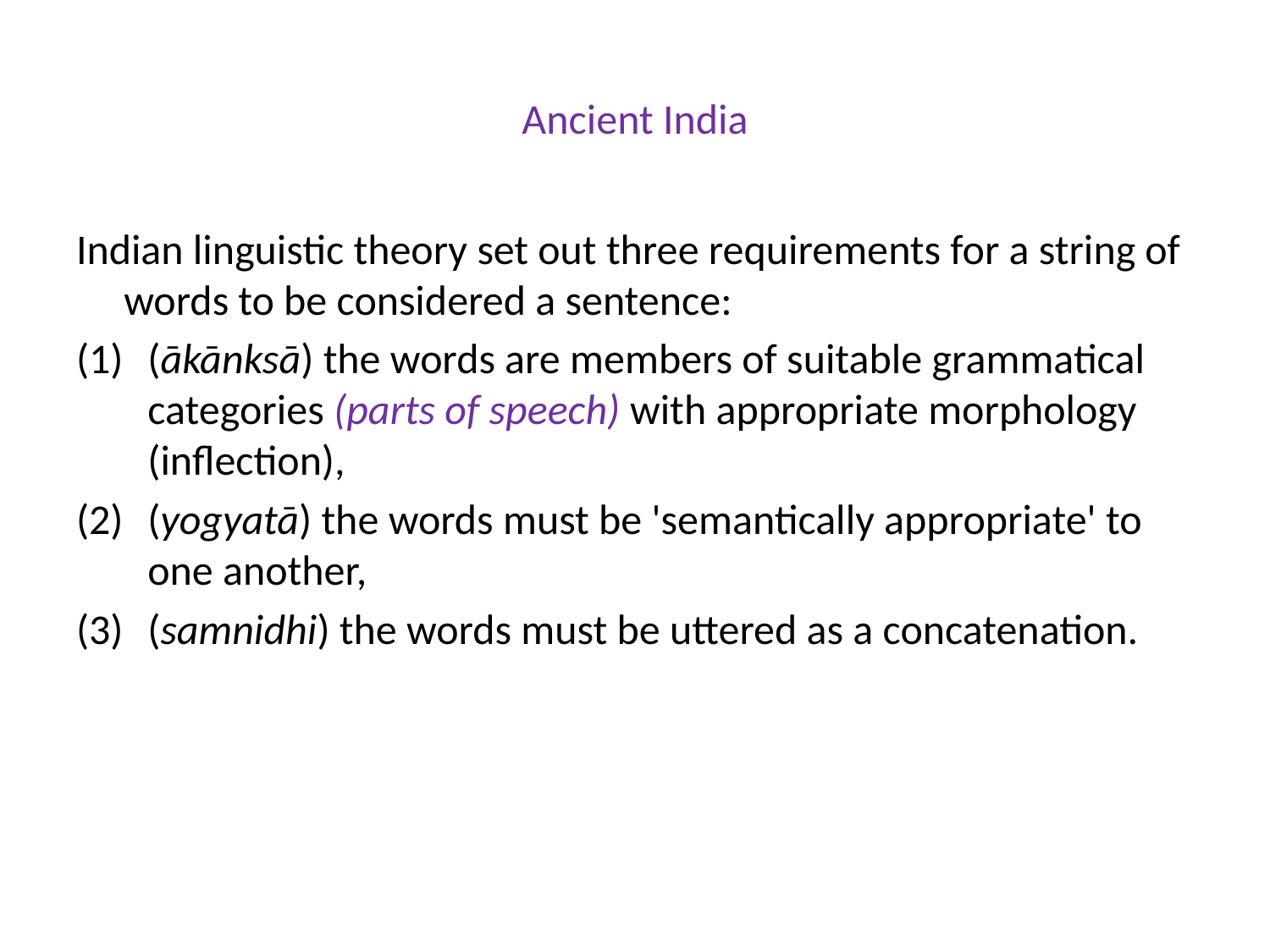

# Ancient India

Indian linguistic theory set out three requirements for a string of words to be considered a sentence:
(ākānksā) the words are members of suitable grammatical categories (parts of speech) with appropriate morphology (inflection),
(yogyatā) the words must be 'semantically appropriate' to one another,
(samnidhi) the words must be uttered as a concatenation.